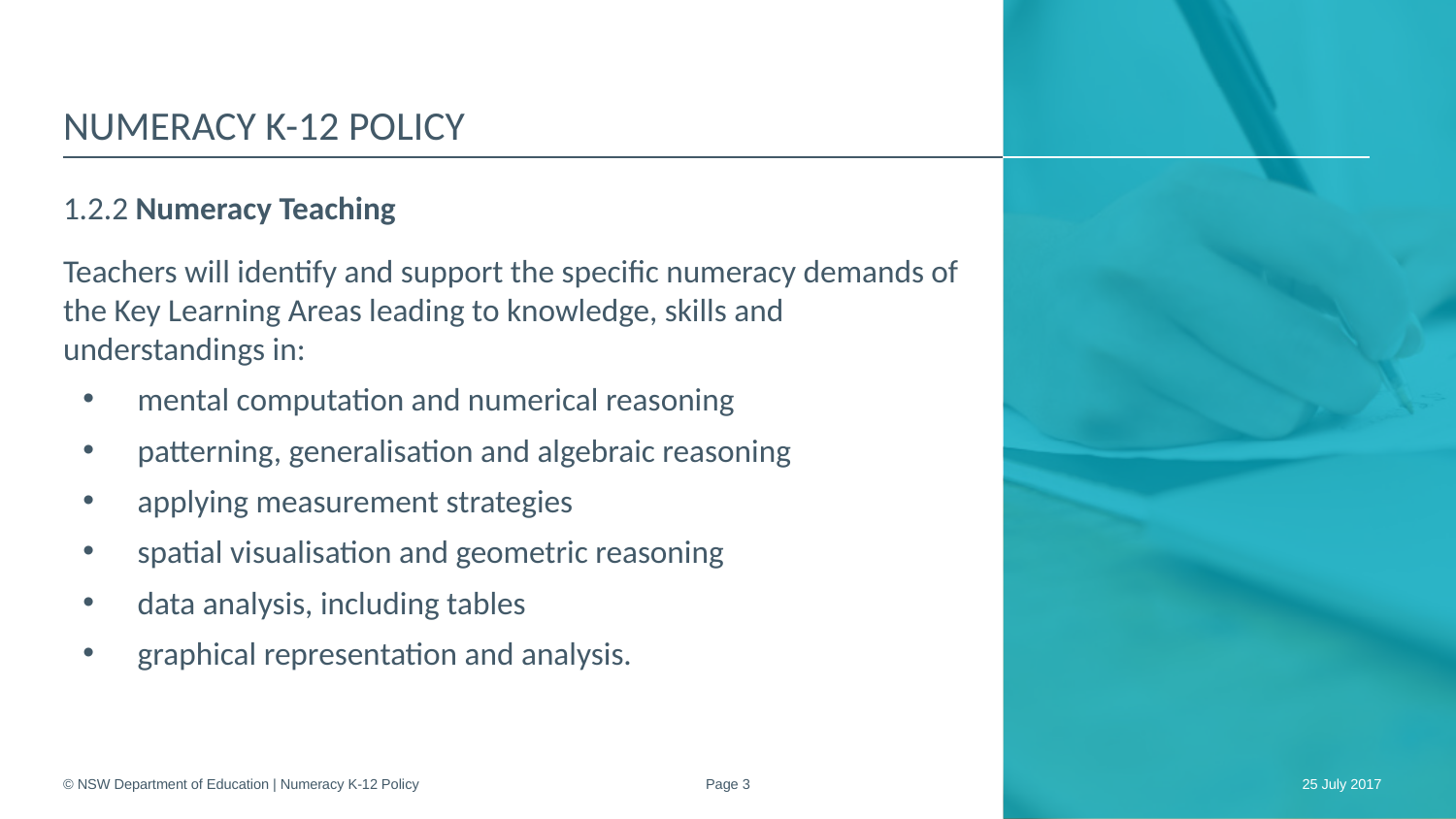

# Numeracy K-12 Policy
1.2.2 Numeracy Teaching
Teachers will identify and support the specific numeracy demands of the Key Learning Areas leading to knowledge, skills and understandings in:
mental computation and numerical reasoning
patterning, generalisation and algebraic reasoning
applying measurement strategies
spatial visualisation and geometric reasoning
data analysis, including tables
graphical representation and analysis.
© NSW Department of Education | Numeracy K-12 Policy
Page 3
25 July 2017